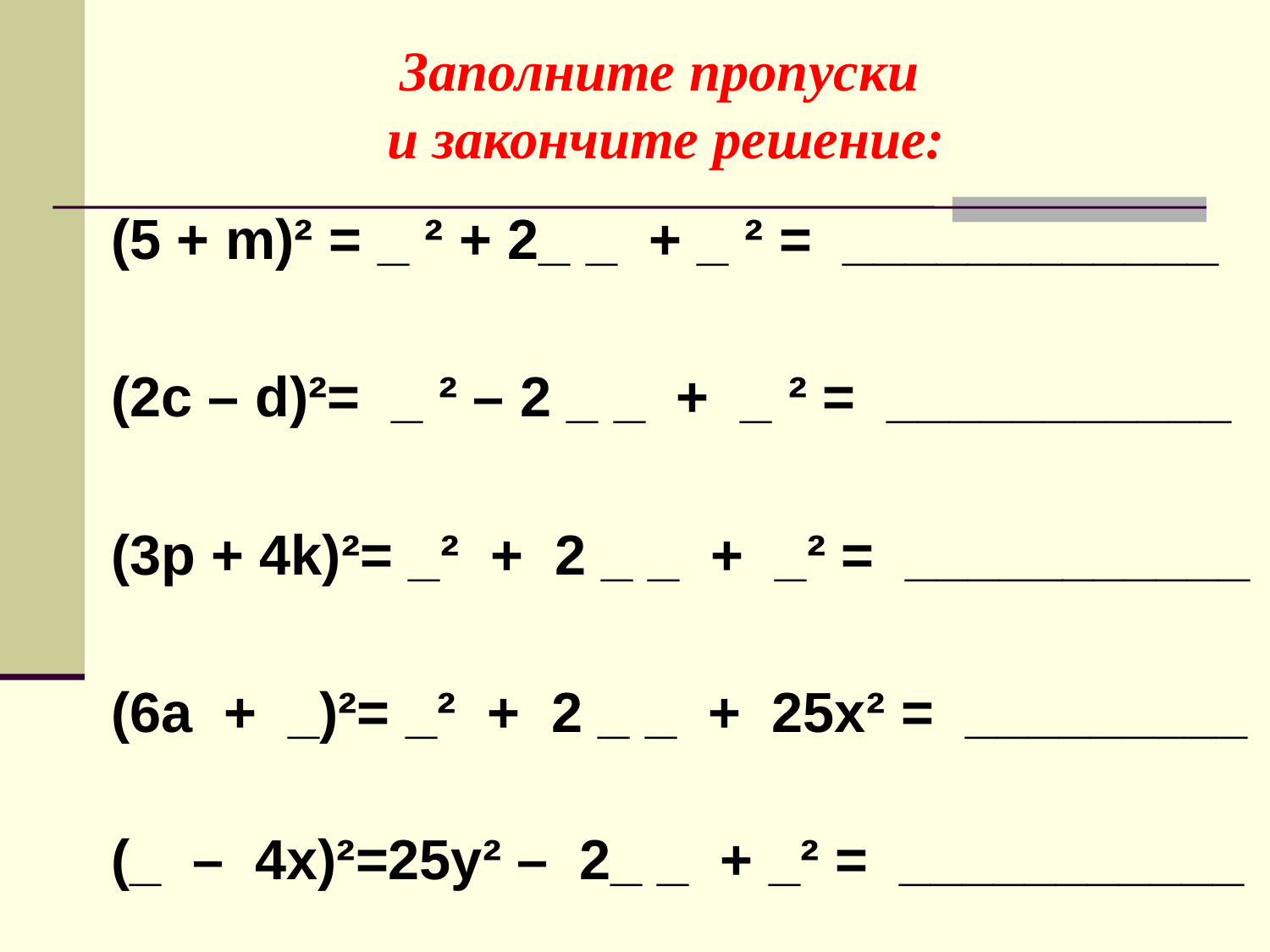

Заполните пропуски
и закончите решение:
(5 + m)² = _ ² + 2_ _  + _ ² =  ____________

(2c – d)²=  _ ² – 2 _ _  +  _ ² =  ___________

(3p + 4k)²= _²  +  2 _ _  +  _² =  ___________

(6a  +  _)²= _²  +  2 _ _  +  25x² =  _________
(_  –  4x)²=25y² –  2_ _  + _² =  ___________